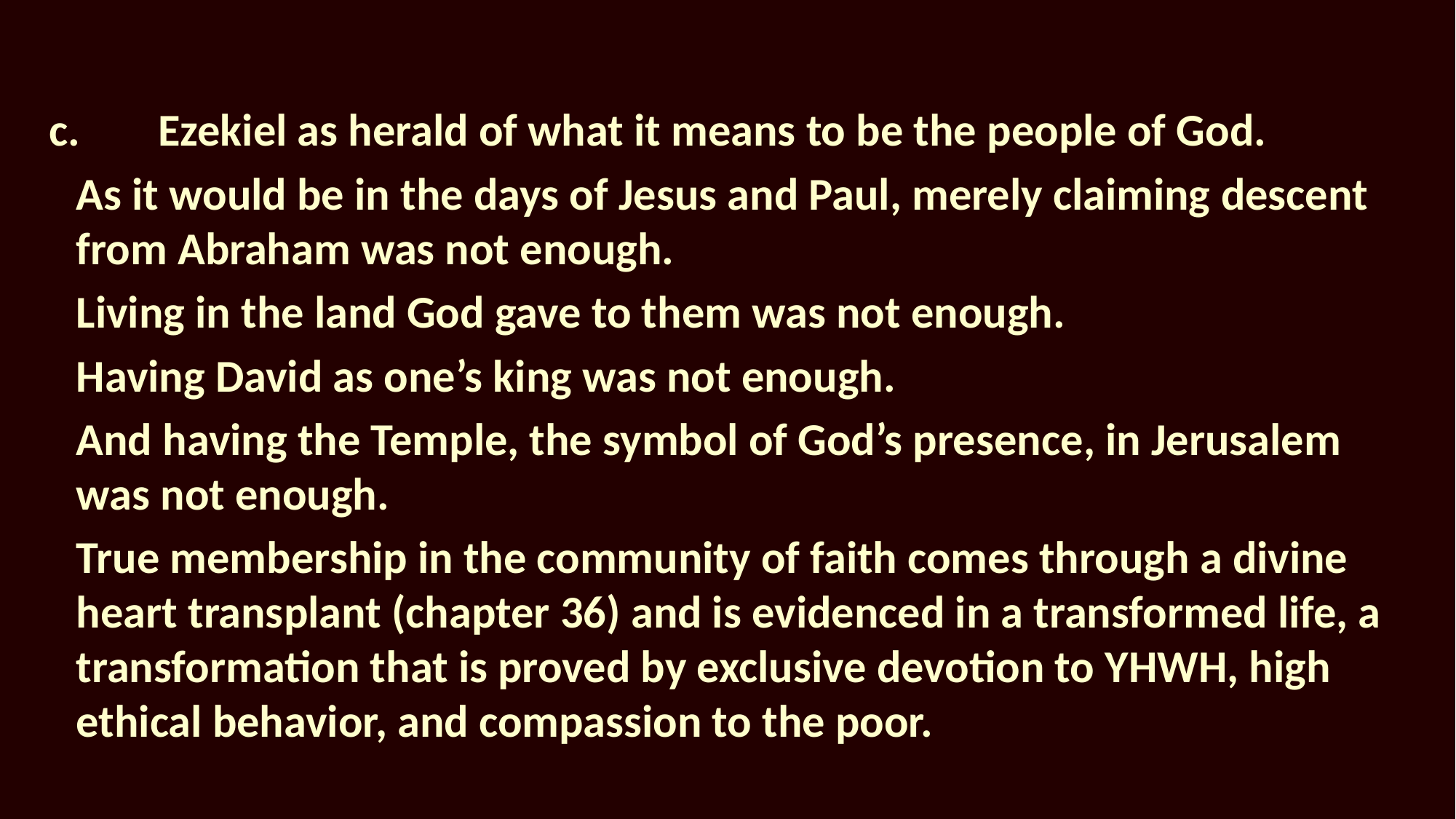

c.	Ezekiel as herald of what it means to be the people of God.
As it would be in the days of Jesus and Paul, merely claiming descent from Abraham was not enough.
Living in the land God gave to them was not enough.
Having David as one’s king was not enough.
And having the Temple, the symbol of God’s presence, in Jerusalem was not enough.
True membership in the community of faith comes through a divine heart transplant (chapter 36) and is evidenced in a transformed life, a transformation that is proved by exclusive devotion to YHWH, high ethical behavior, and compassion to the poor.